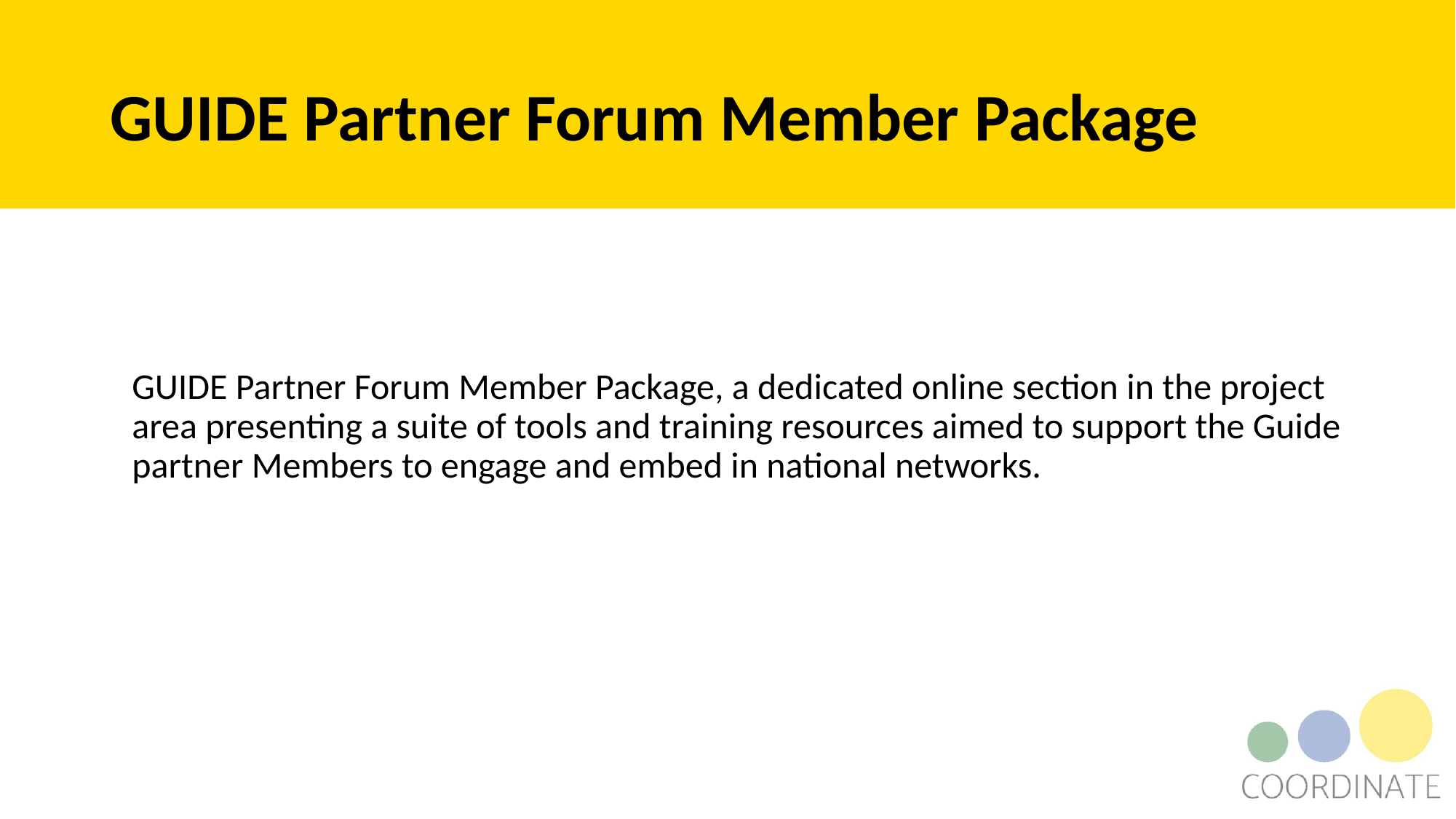

# GUIDE Partner Forum Member Package

GUIDE Partner Forum Member Package, a dedicated online section in the project area presenting a suite of tools and training resources aimed to support the Guide partner Members to engage and embed in national networks.